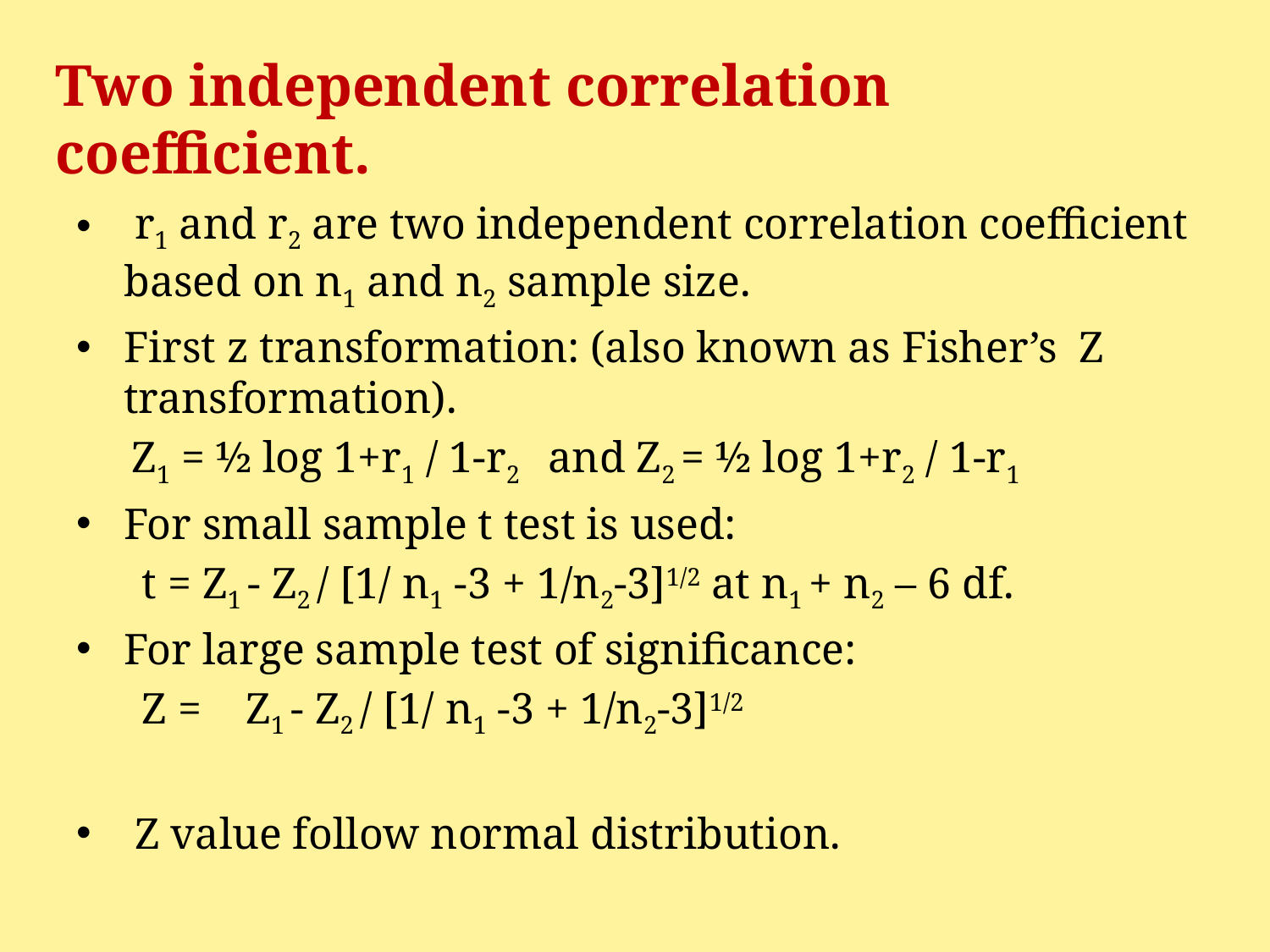

# Two independent correlation coefficient.
 r1 and r2 are two independent correlation coefficient based on n1 and n2 sample size.
First z transformation: (also known as Fisher’s  Z transformation).
Z1 = ½ log 1+r1 / 1-r2   and Z2 = ½ log 1+r2 / 1-r1
For small sample t test is used:
      t = Z1 - Z2 / [1/ n1 -3 + 1/n2-3]1/2 at n1 + n2 – 6 df.
For large sample test of significance:
      Z =    Z1 - Z2 / [1/ n1 -3 + 1/n2-3]1/2

 Z value follow normal distribution.